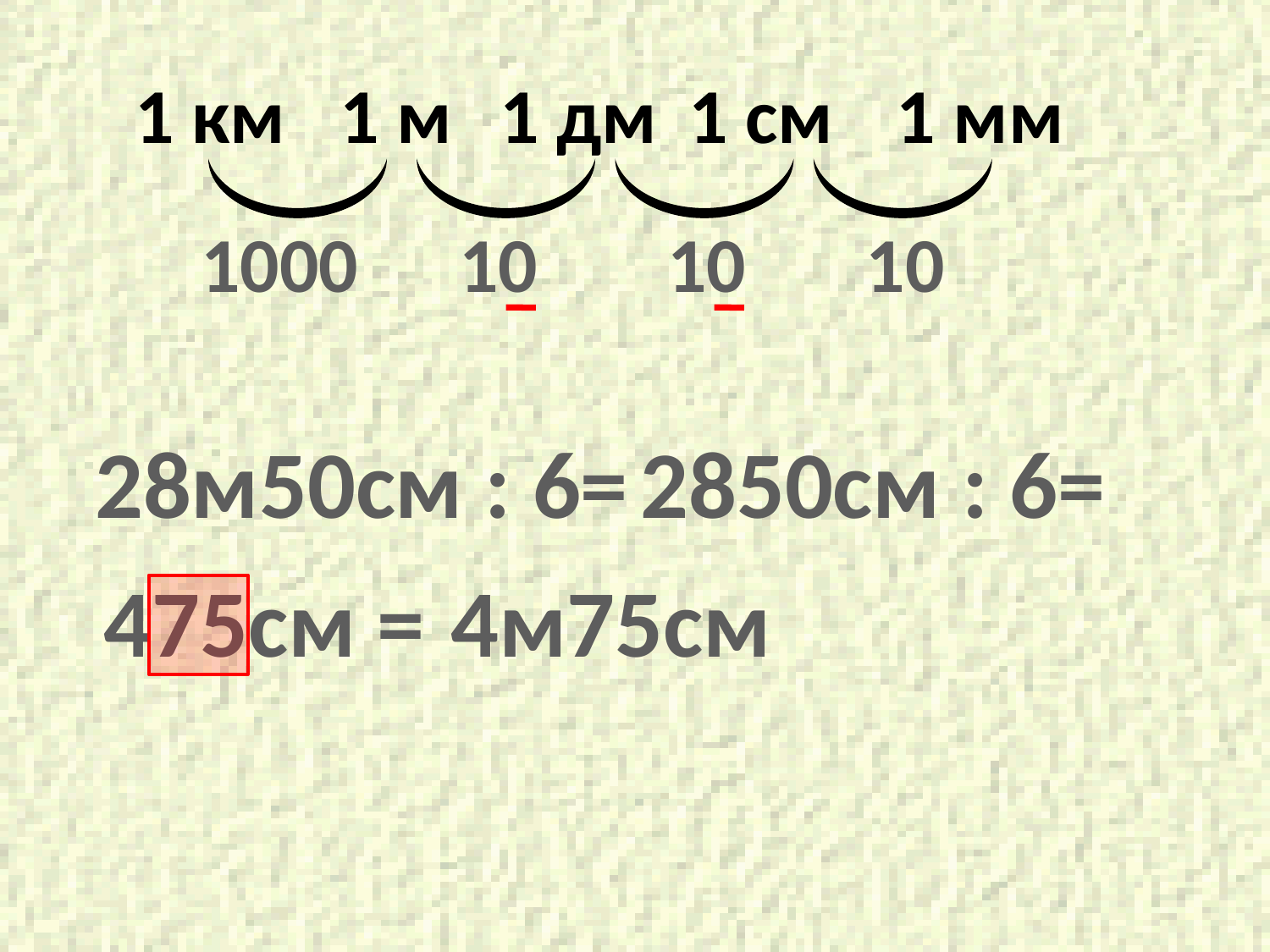

1 км
1 м
1 дм
1 см
1 мм

1000
10
10
10
28м50см : 6=
2850см : 6=
475см =
4м75см